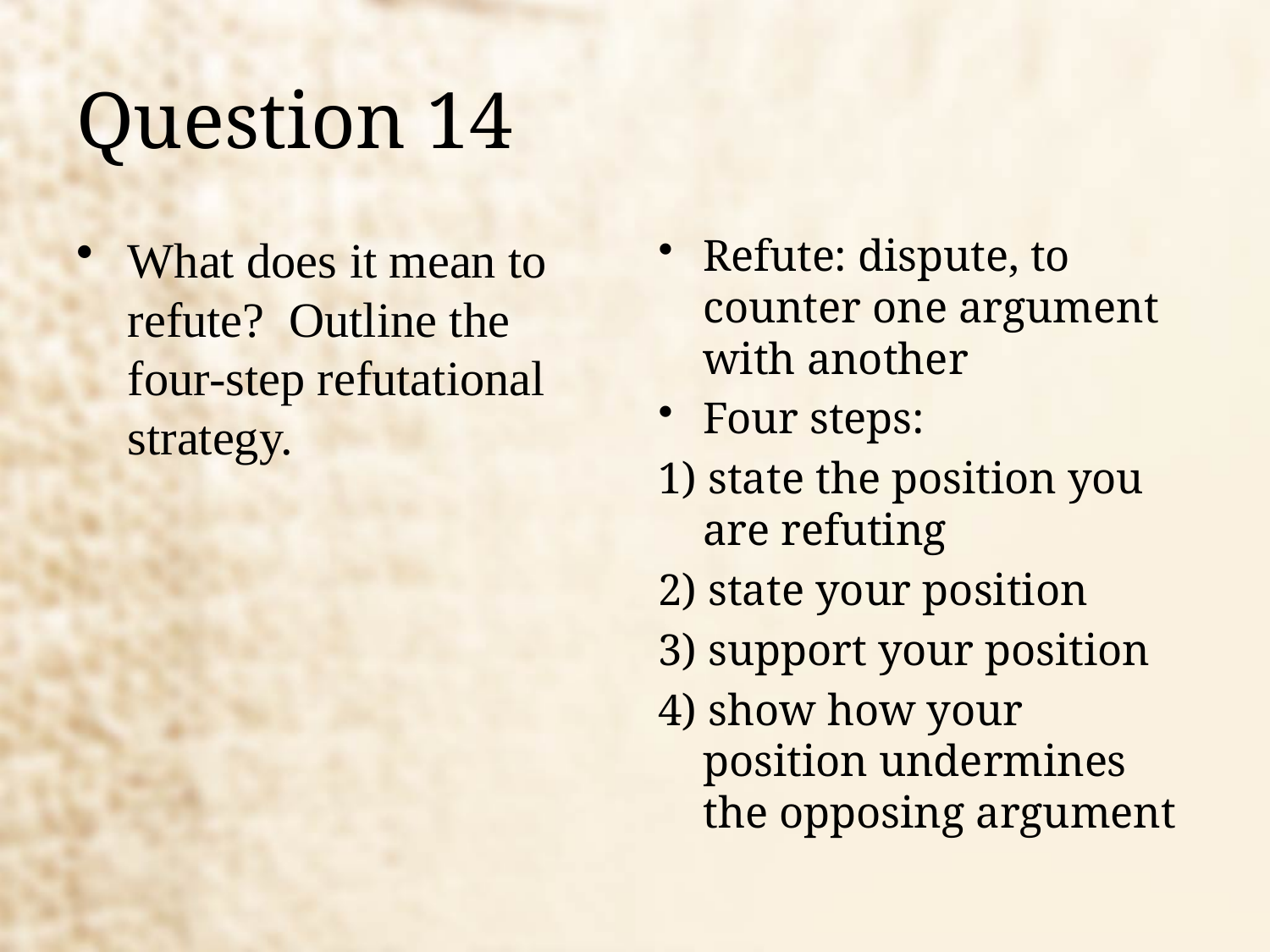

# Question 14
What does it mean to refute?  Outline the four-step refutational strategy.

Refute: dispute, to counter one argument with another
Four steps:
1) state the position you are refuting
2) state your position
3) support your position
4) show how your position undermines the opposing argument